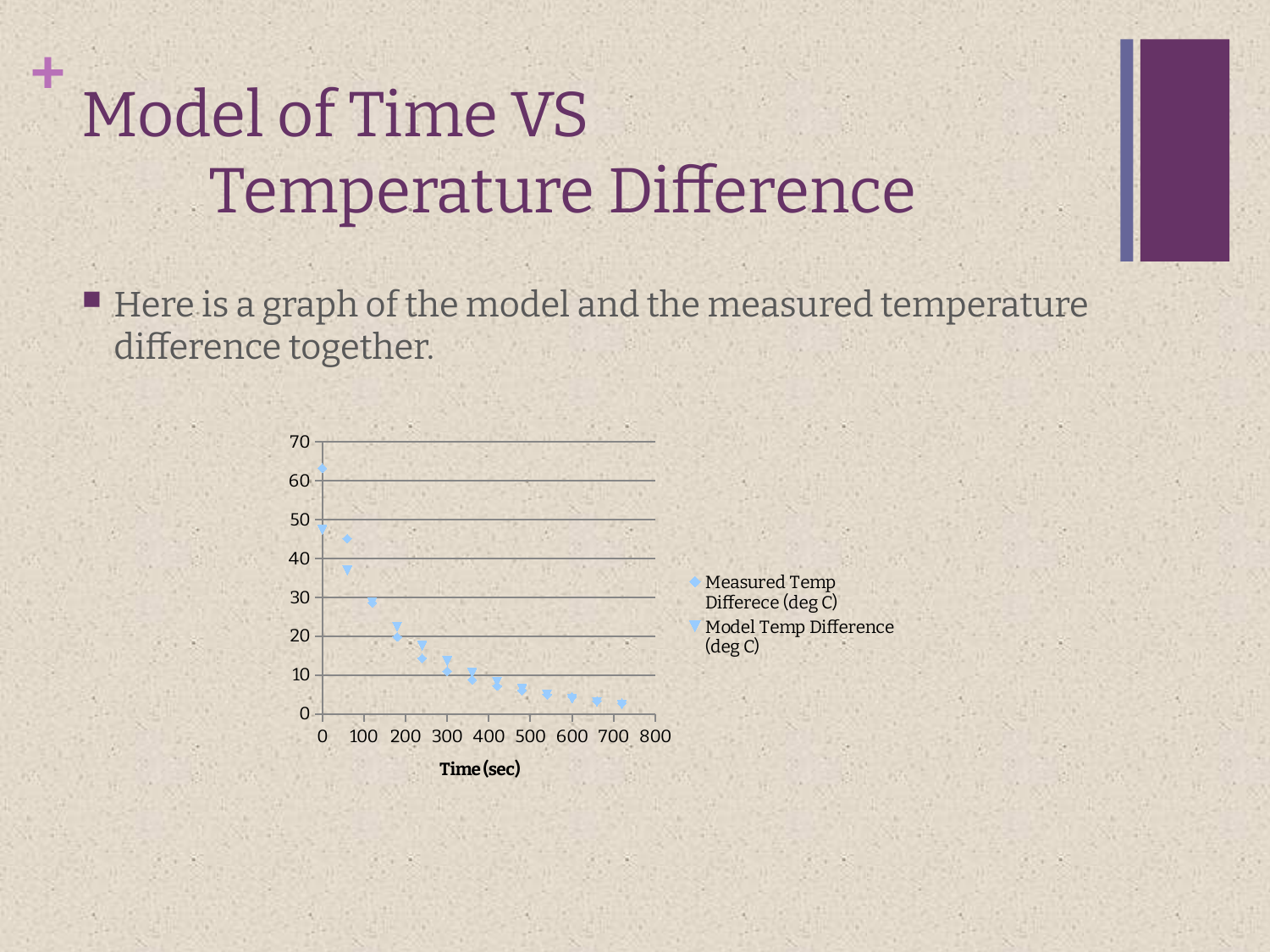

# Model of Time VS Temperature Difference
Here is a graph of the model and the measured temperature difference together.

### Chart

| Category | Measured Temp Differece (deg C) | Model Temp Difference (deg C) |
|---|---|---|